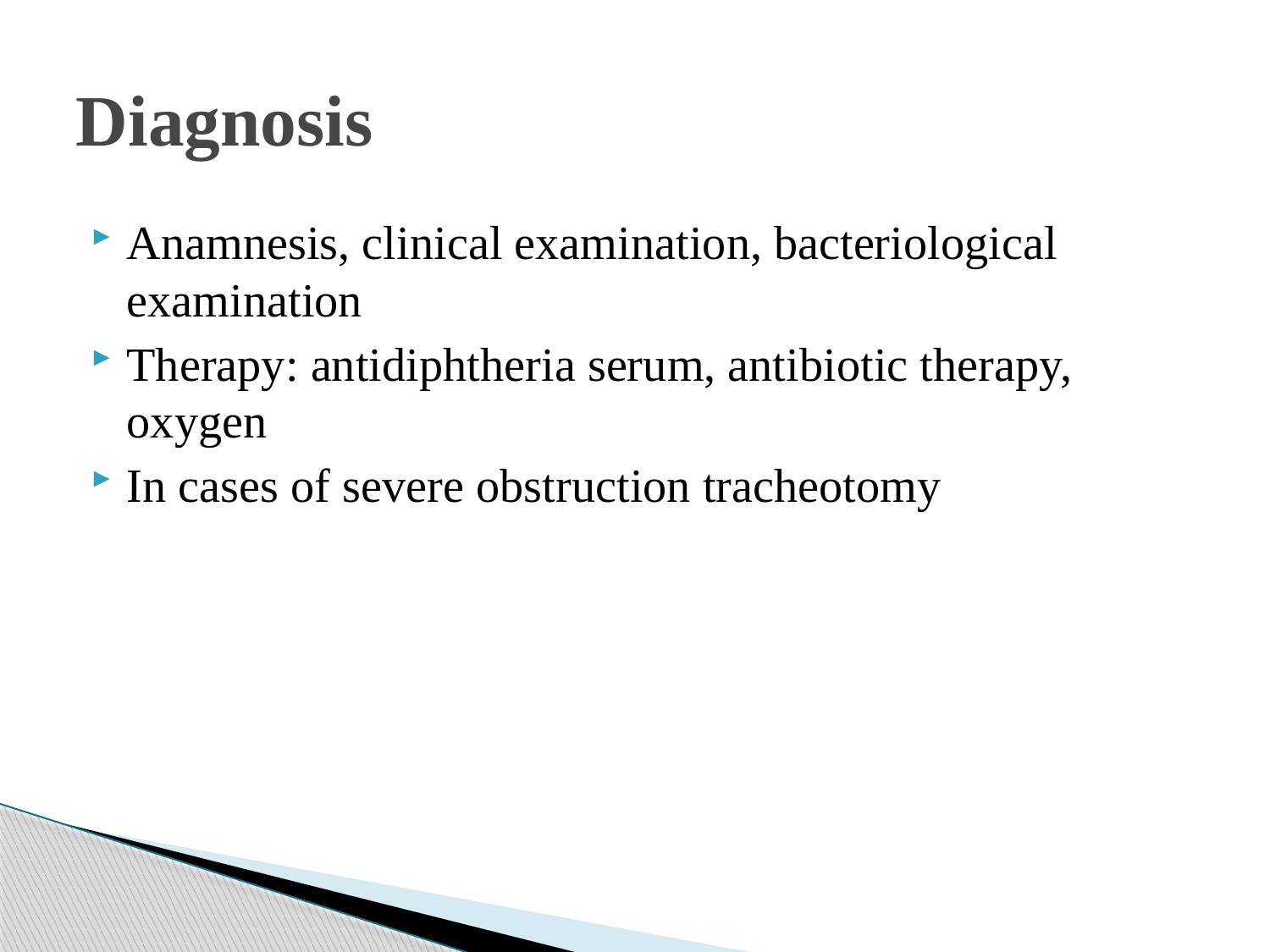

# Diagnosis
Anamnesis, clinical examination, bacteriological examination
Therapy: antidiphtheria serum, antibiotic therapy, oxygen
In cases of severe obstruction tracheotomy